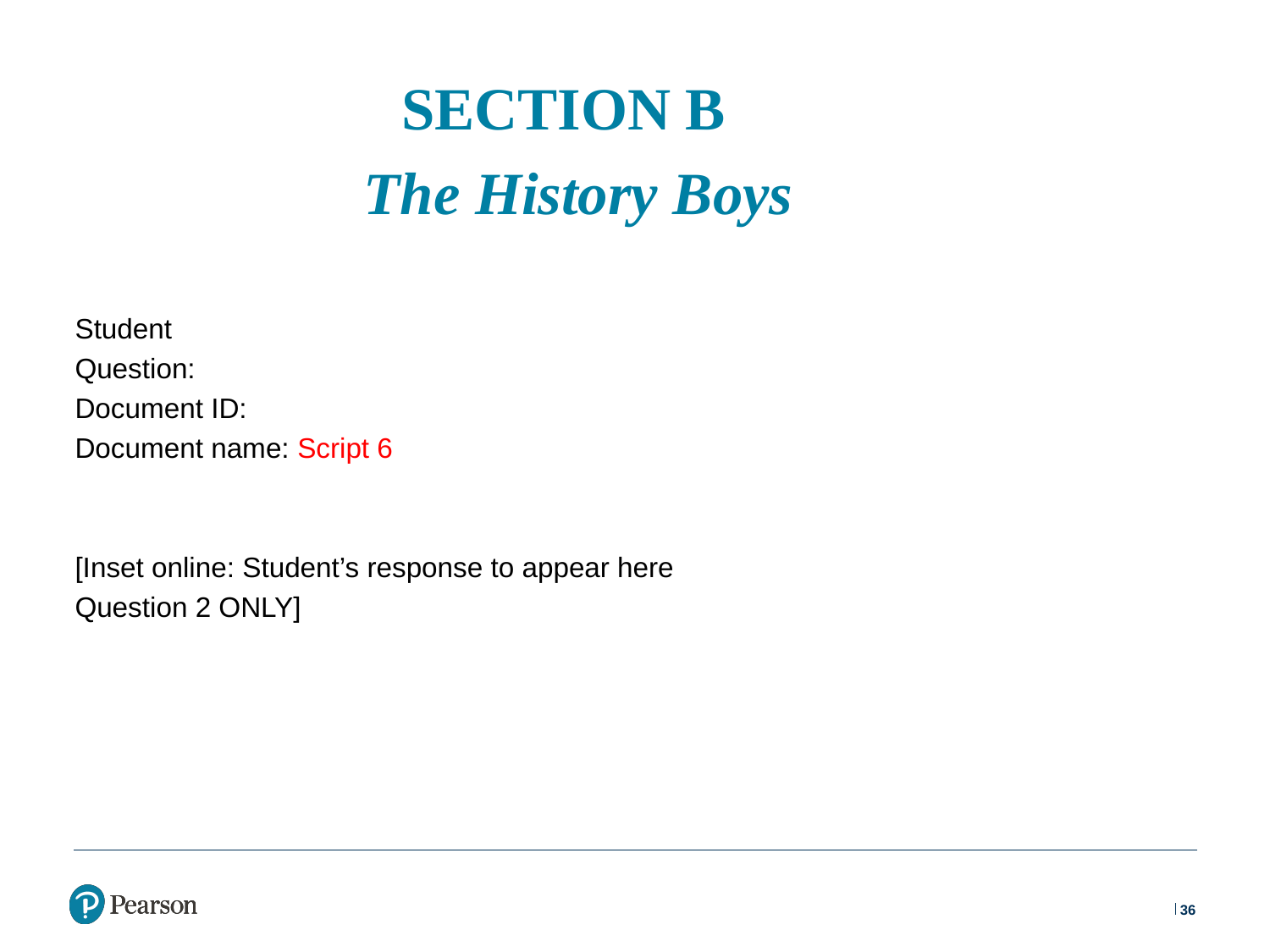

# SECTION B The History Boys
Student
Question:
Document ID:
Document name: Script 6

[Inset online: Student’s response to appear here Question 2 ONLY]

36